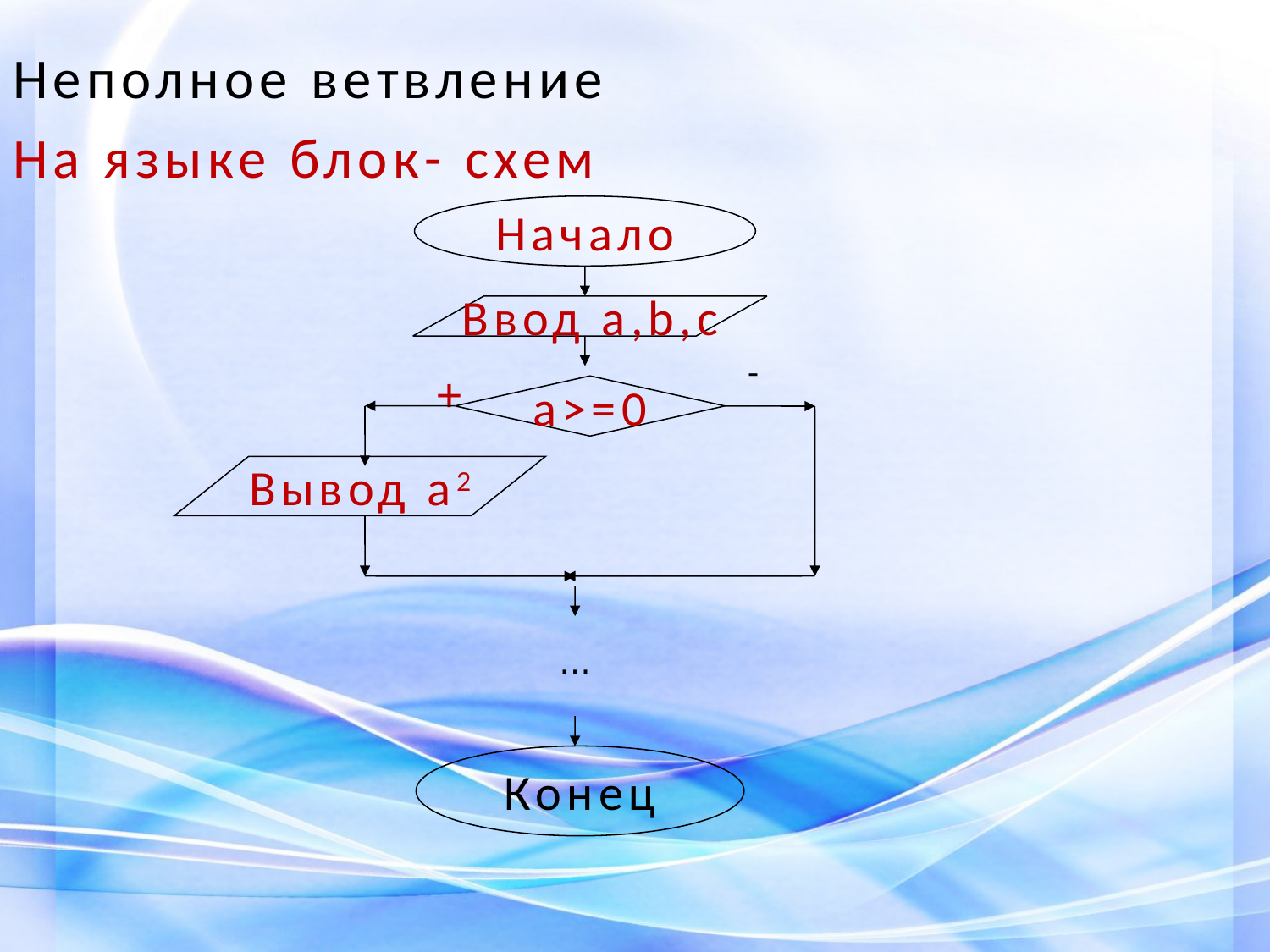

Неполное ветвление
На языке блок- схем

Начало

Ввод a,b,c

+
a>=0

Вывод a2

-

…

Конец